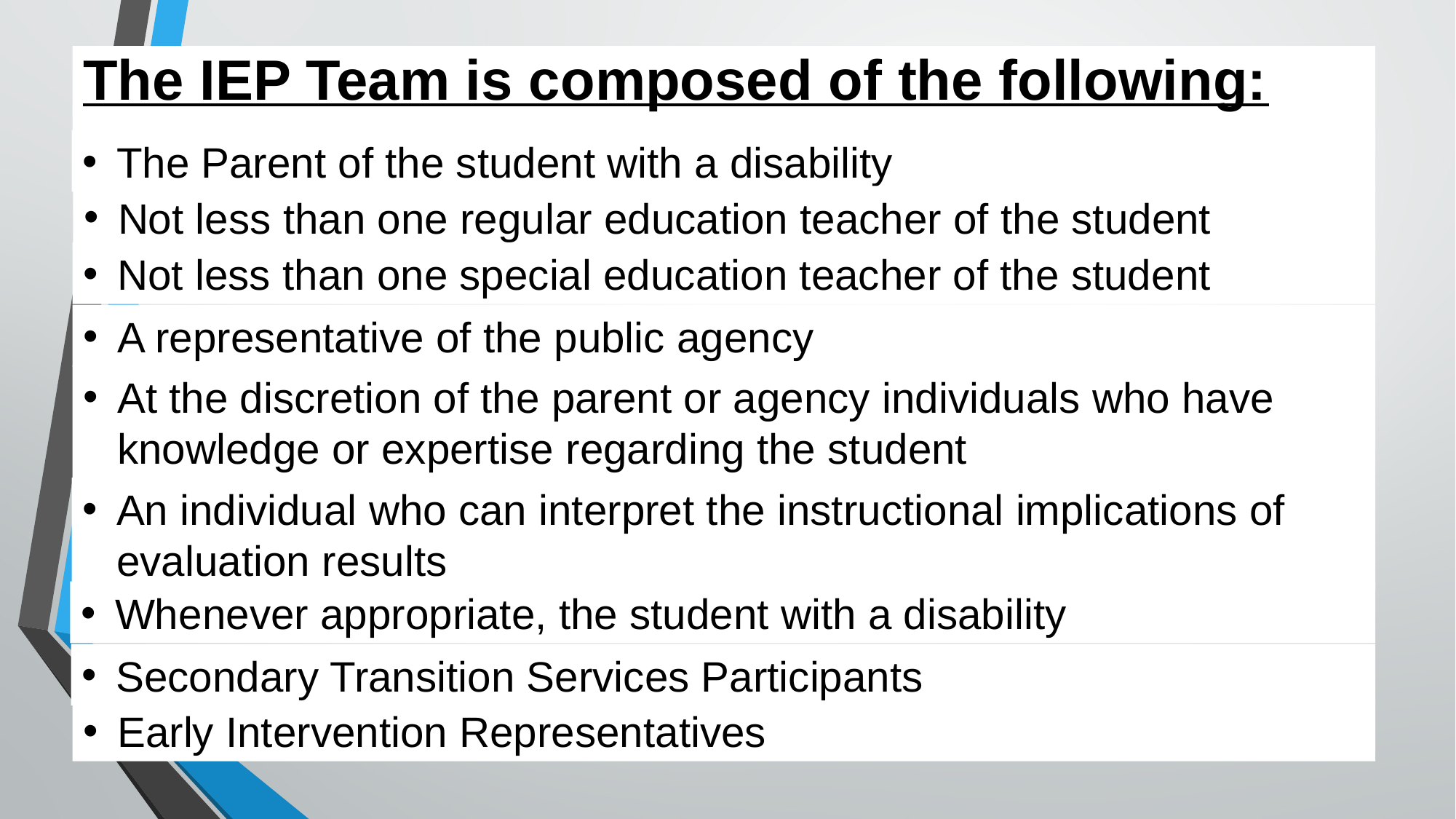

The IEP Team is composed of the following:
The Parent of the student with a disability
Not less than one regular education teacher of the student
Not less than one special education teacher of the student
A representative of the public agency
At the discretion of the parent or agency individuals who have knowledge or expertise regarding the student
An individual who can interpret the instructional implications of  evaluation results
Whenever appropriate, the student with a disability
Secondary Transition Services Participants
Early Intervention Representatives